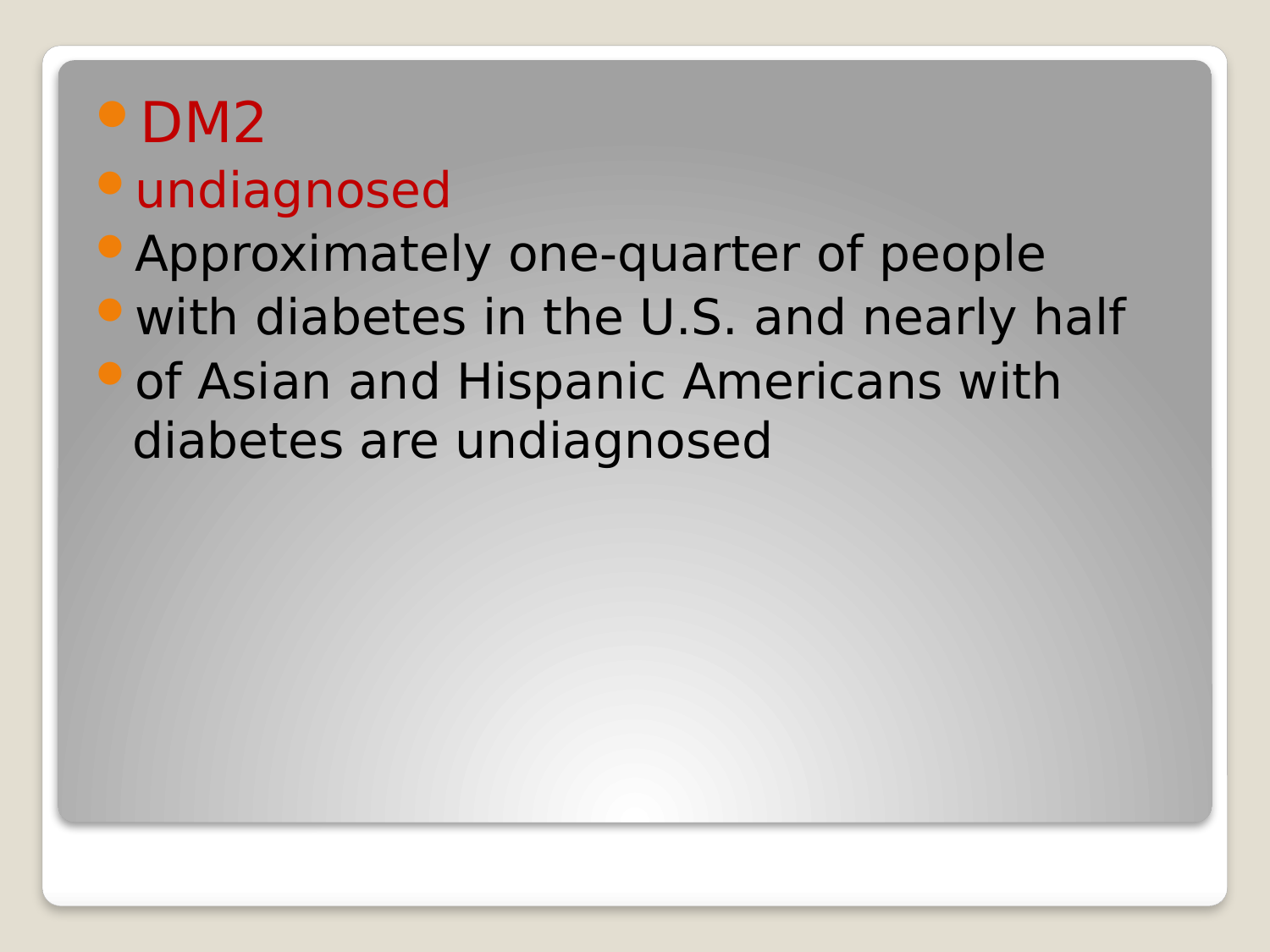

DM2
undiagnosed
Approximately one-quarter of people
with diabetes in the U.S. and nearly half
of Asian and Hispanic Americans with diabetes are undiagnosed
#